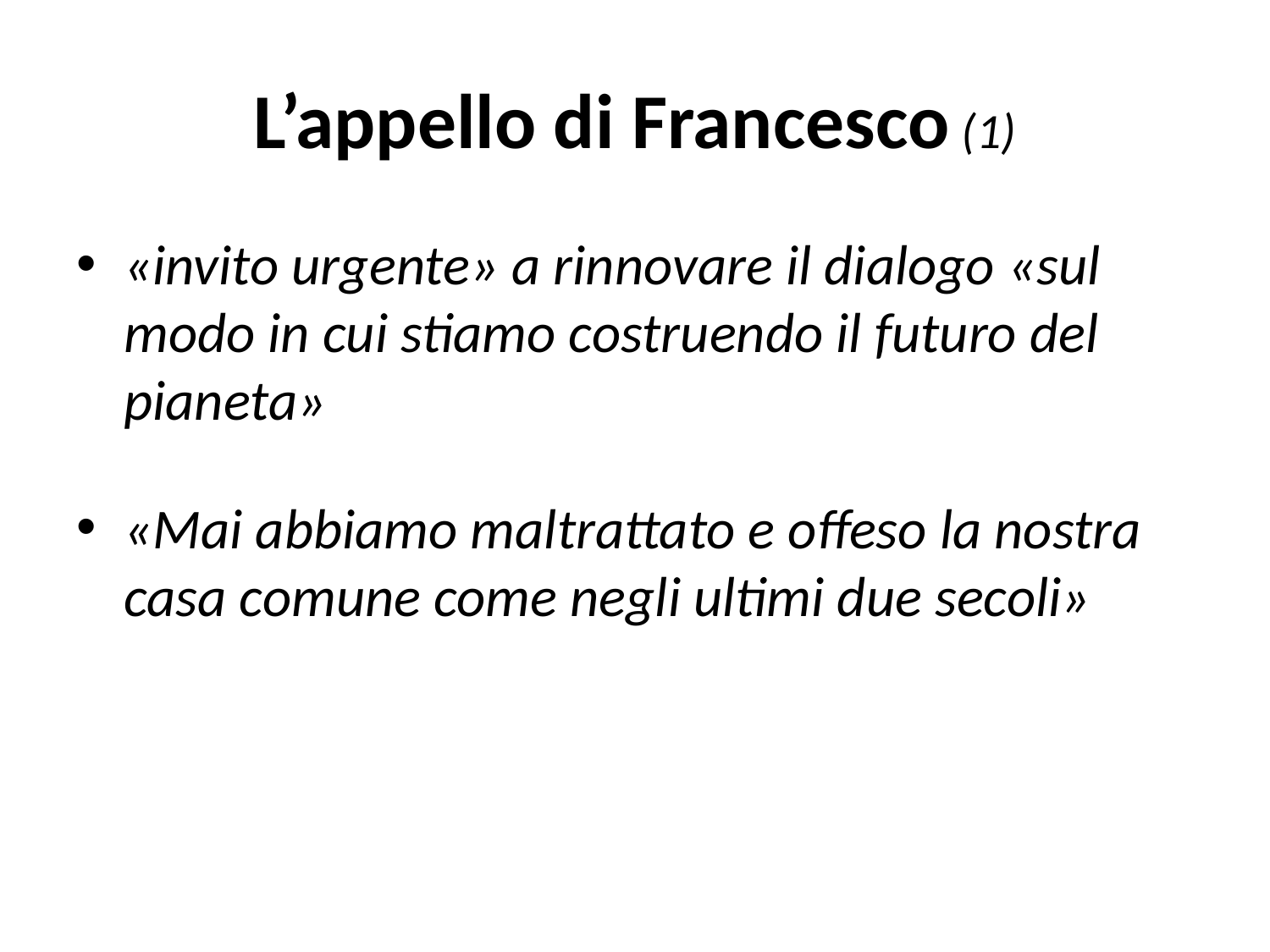

# L’appello di Francesco (1)
«invito urgente» a rinnovare il dialogo «sul modo in cui stiamo costruendo il futuro del pianeta»

«Mai abbiamo maltrattato e offeso la nostra casa comune come negli ultimi due secoli»